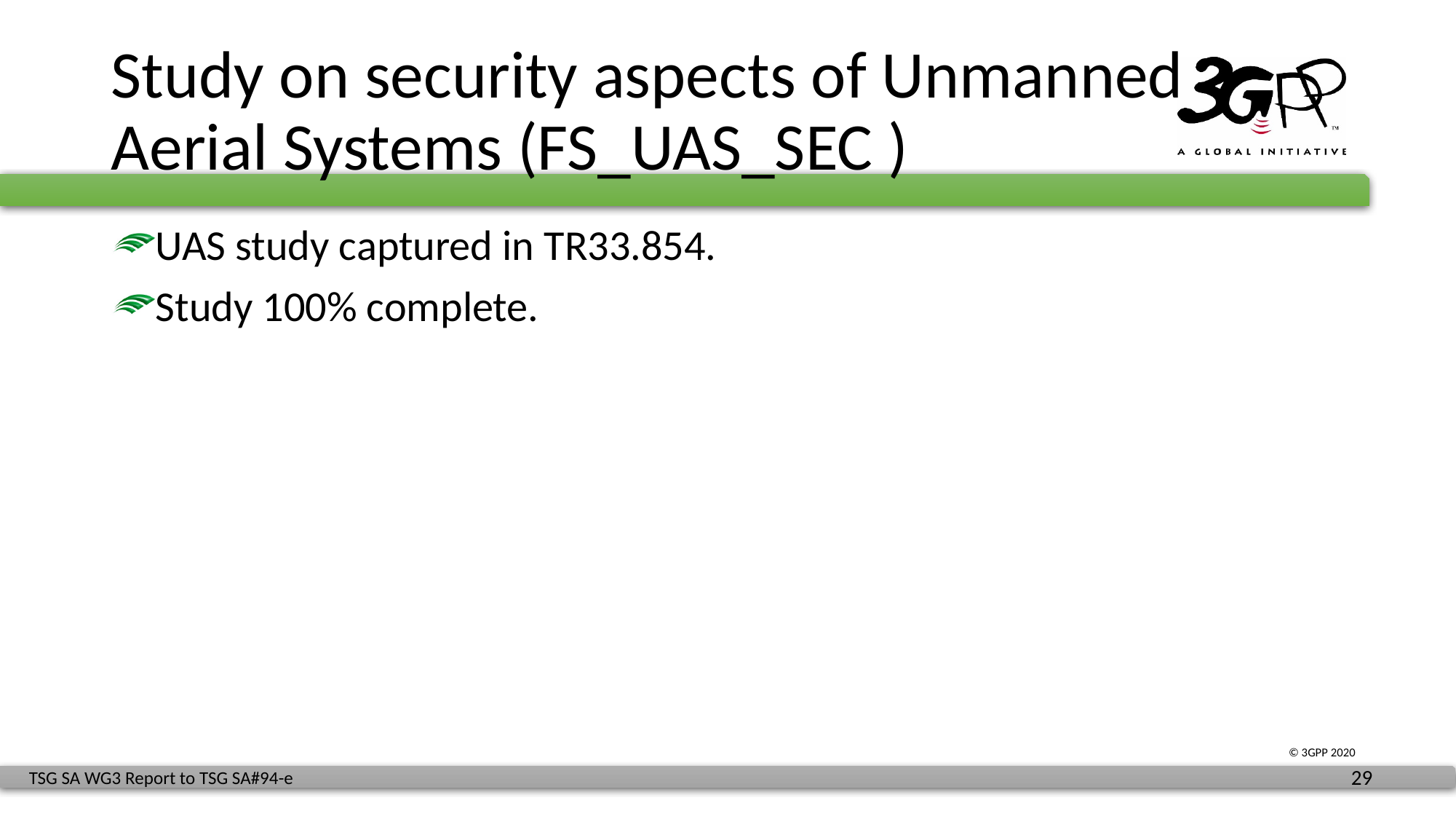

# Study on security aspects of Unmanned Aerial Systems (FS_UAS_SEC )
UAS study captured in TR33.854.
Study 100% complete.